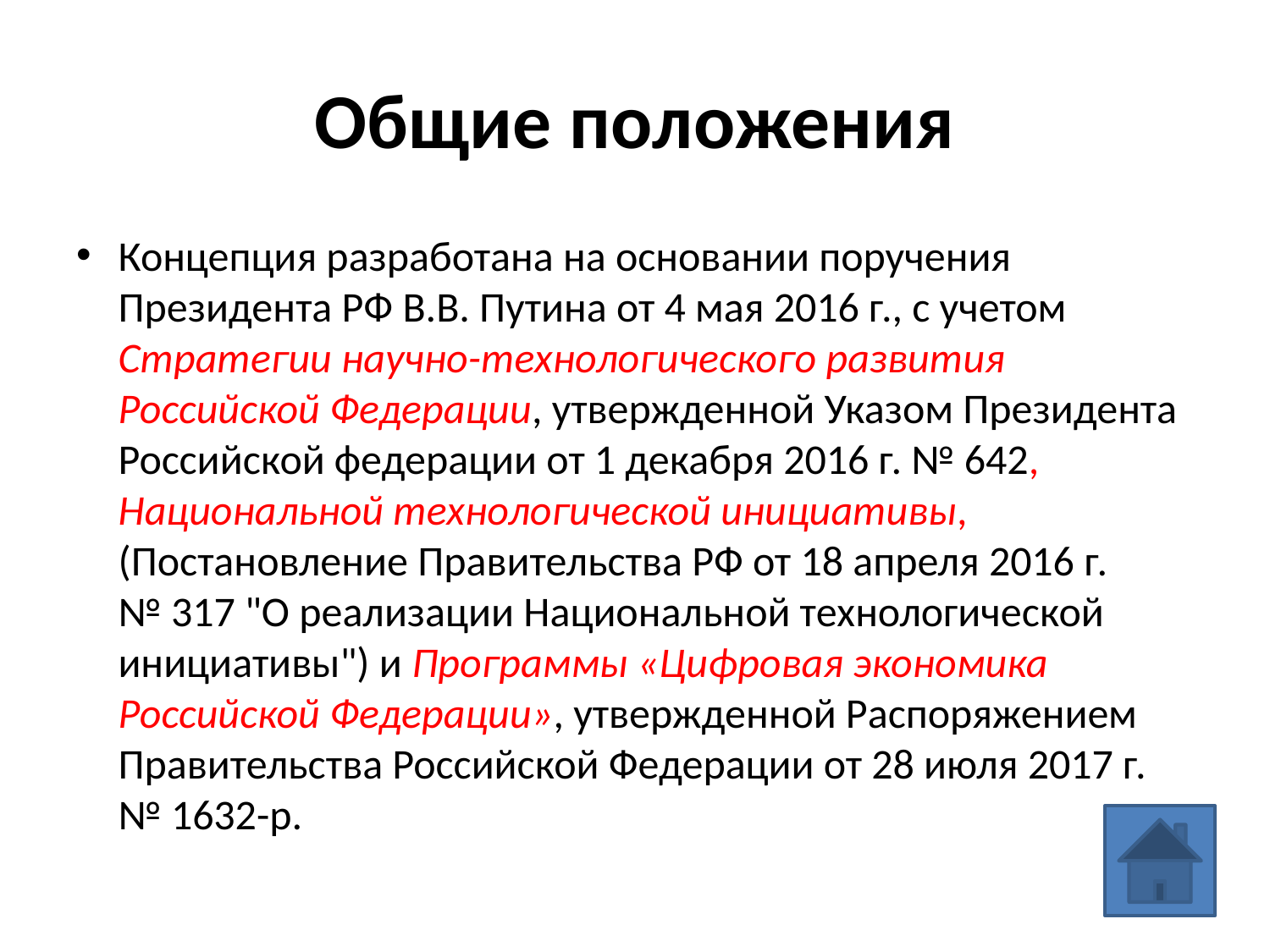

# Общие положения
Концепция разработана на основании поручения Президента РФ В.В. Путина от 4 мая 2016 г., с учетом Стратегии научно-технологического развития Российской Федерации, утвержденной Указом Президента Российской федерации от 1 декабря 2016 г. № 642, Национальной технологической инициативы, (Постановление Правительства РФ от 18 апреля 2016 г. № 317 "О реализации Национальной технологической инициативы") и Программы «Цифровая экономика Российской Федерации», утвержденной Распоряжением Правительства Российской Федерации от 28 июля 2017 г. № 1632-р.